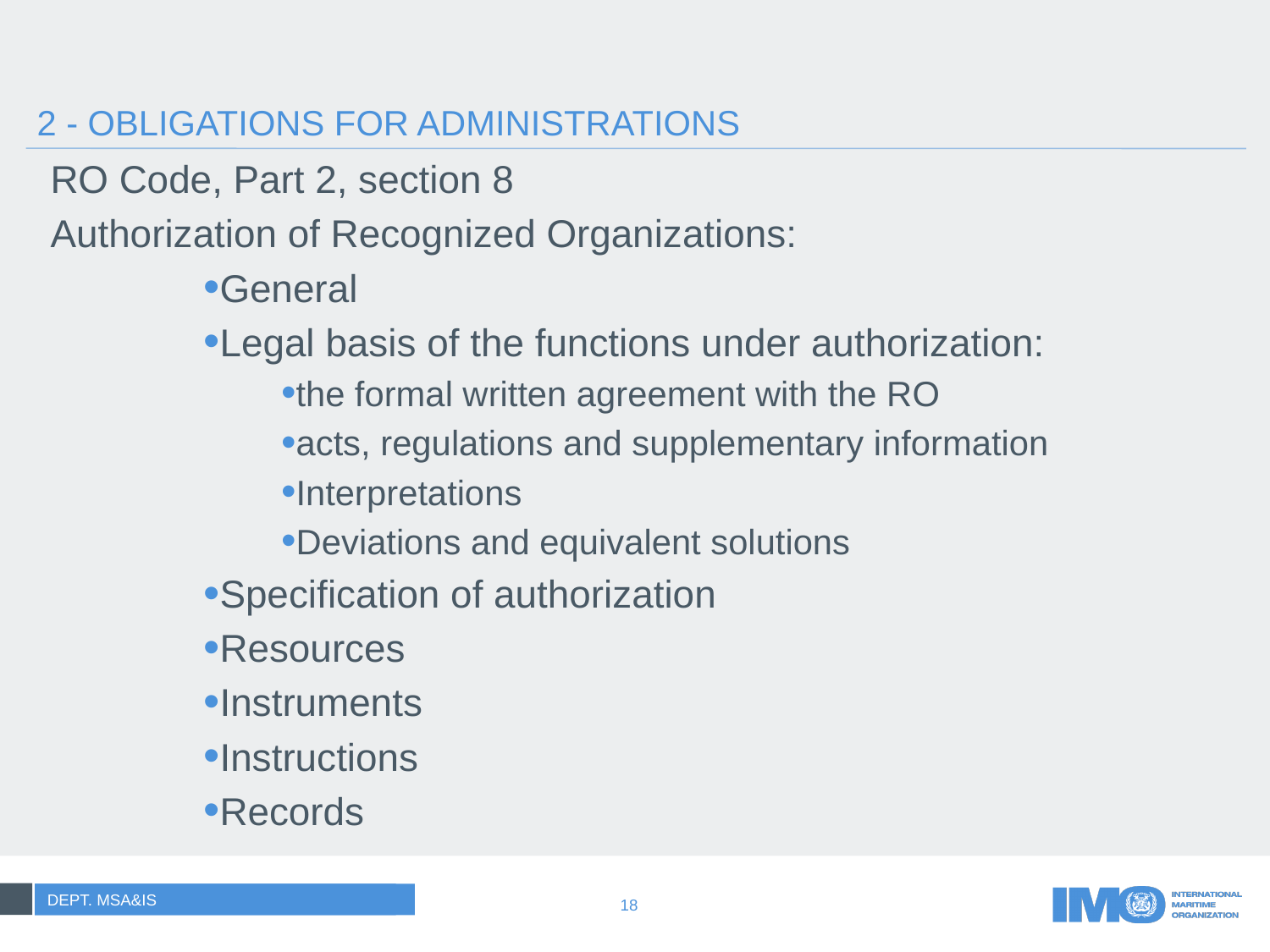

# 2 - OBLIGATIONS FOR ADMINISTRATIONS
RO Code, Part 2, section 8
Authorization of Recognized Organizations:
General
Legal basis of the functions under authorization:
the formal written agreement with the RO
acts, regulations and supplementary information
Interpretations
Deviations and equivalent solutions
Specification of authorization
Resources
Instruments
Instructions
Records